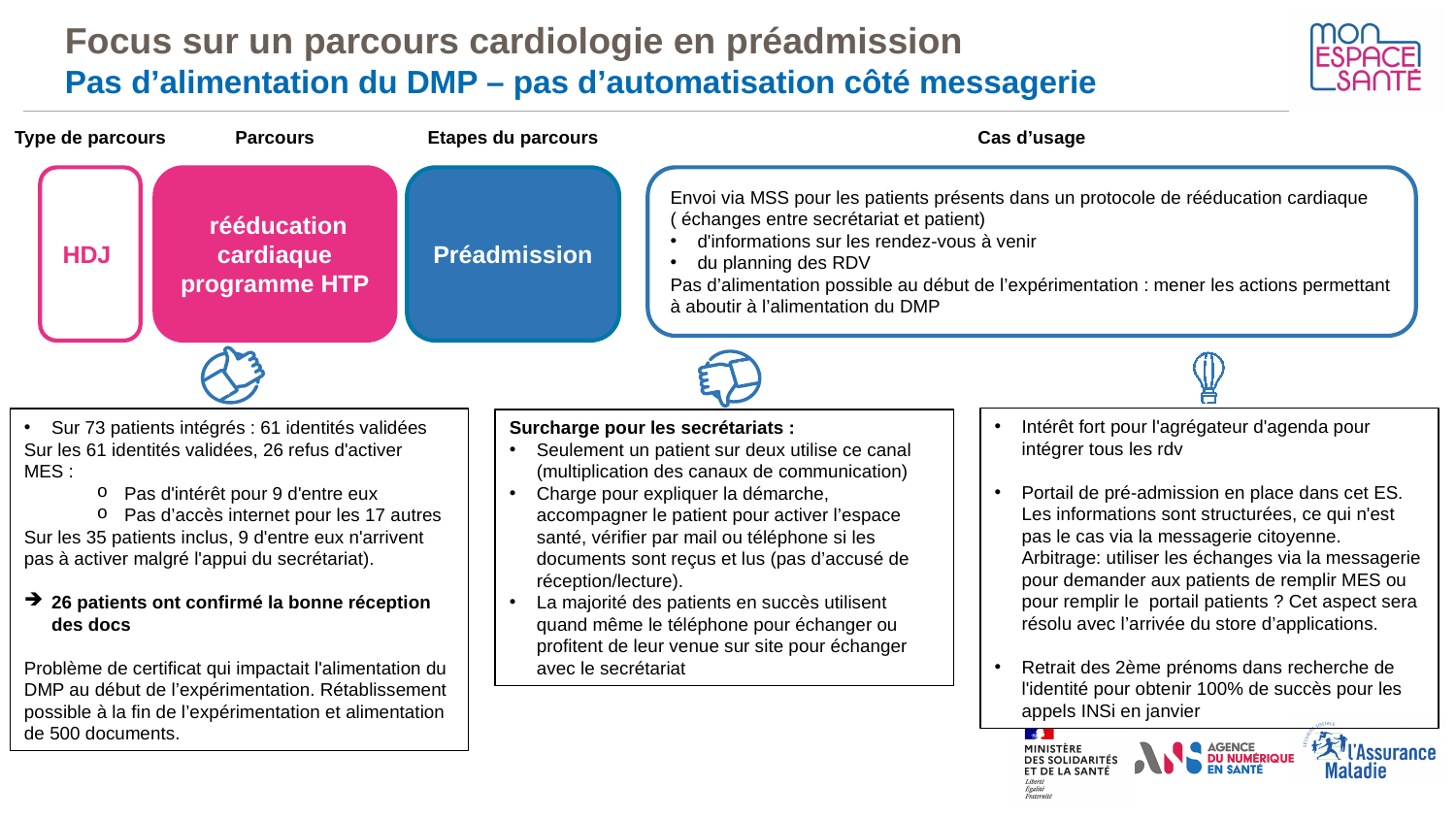

# Focus sur un parcours cardiologie en préadmission Pas d’alimentation du DMP – pas d’automatisation côté messagerie
Type de parcours
Parcours
Etapes du parcours
Cas d’usage
HDJ
 rééducation cardiaque programme HTP
Préadmission
Envoi via MSS pour les patients présents dans un protocole de rééducation cardiaque ( échanges entre secrétariat et patient)
d'informations sur les rendez-vous à venir
du planning des RDV
Pas d’alimentation possible au début de l’expérimentation : mener les actions permettant à aboutir à l’alimentation du DMP

Intérêt fort pour l'agrégateur d'agenda pour intégrer tous les rdv

Portail de pré-admission en place dans cet ES. Les informations sont structurées, ce qui n'est pas le cas via la messagerie citoyenne. Arbitrage: utiliser les échanges via la messagerie pour demander aux patients de remplir MES ou pour remplir le  portail patients ? Cet aspect sera résolu avec l’arrivée du store d’applications.

Retrait des 2ème prénoms dans recherche de l'identité pour obtenir 100% de succès pour les appels INSi en janvier
Sur 73 patients intégrés : 61 identités validées
Sur les 61 identités validées, 26 refus d'activer MES :
Pas d'intérêt pour 9 d'entre eux
Pas d’accès internet pour les 17 autres
Sur les 35 patients inclus, 9 d'entre eux n'arrivent pas à activer malgré l'appui du secrétariat).

26 patients ont confirmé la bonne réception des docs

Problème de certificat qui impactait l'alimentation du DMP au début de l’expérimentation. Rétablissement possible à la fin de l’expérimentation et alimentation de 500 documents.
Surcharge pour les secrétariats :
Seulement un patient sur deux utilise ce canal (multiplication des canaux de communication)
Charge pour expliquer la démarche, accompagner le patient pour activer l’espace santé, vérifier par mail ou téléphone si les documents sont reçus et lus (pas d’accusé de réception/lecture).
La majorité des patients en succès utilisent quand même le téléphone pour échanger ou profitent de leur venue sur site pour échanger avec le secrétariat